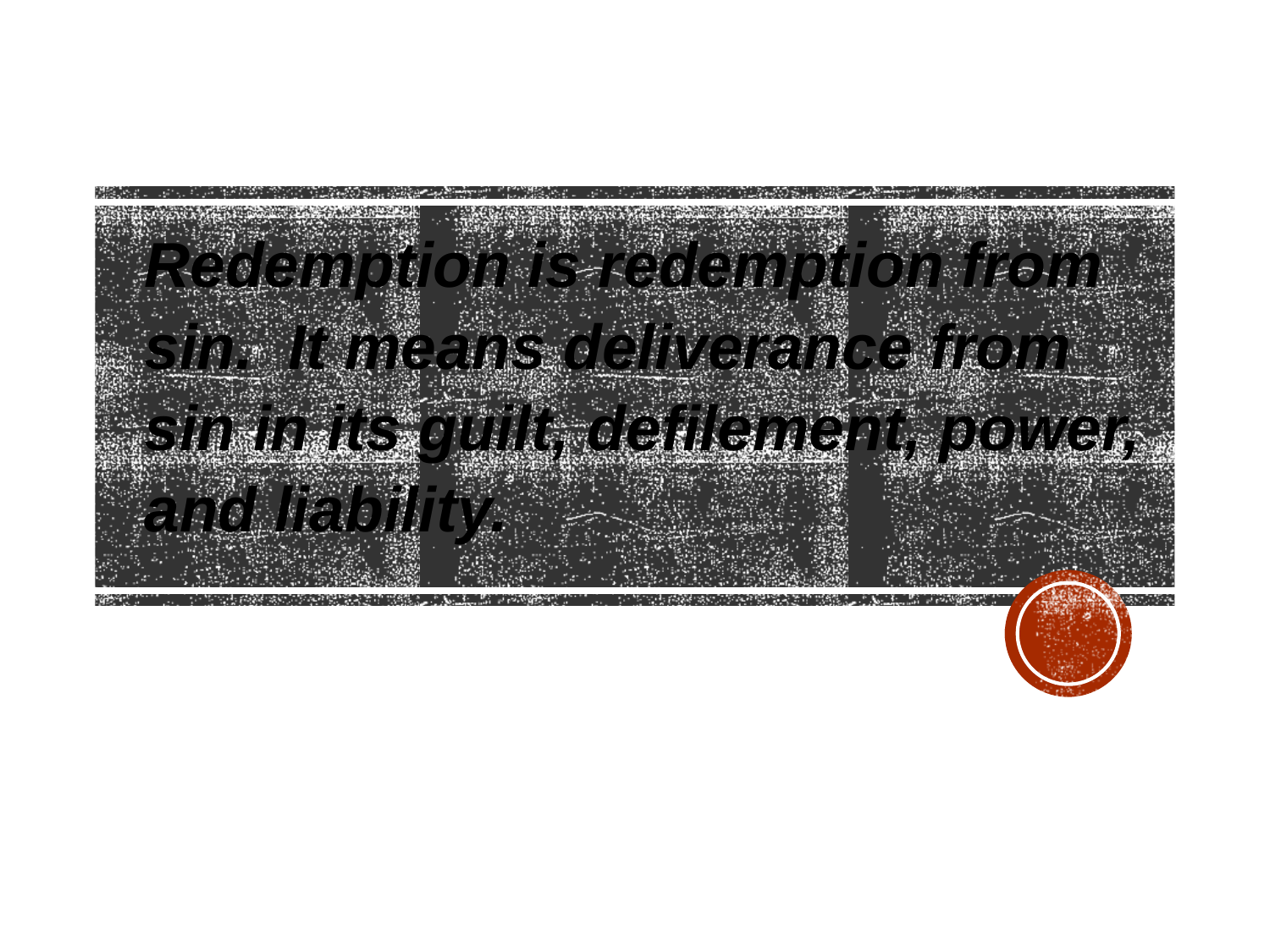

Redemption is redemption from sin.  It means deliverance from sin in its guilt, defilement, power, and liability.